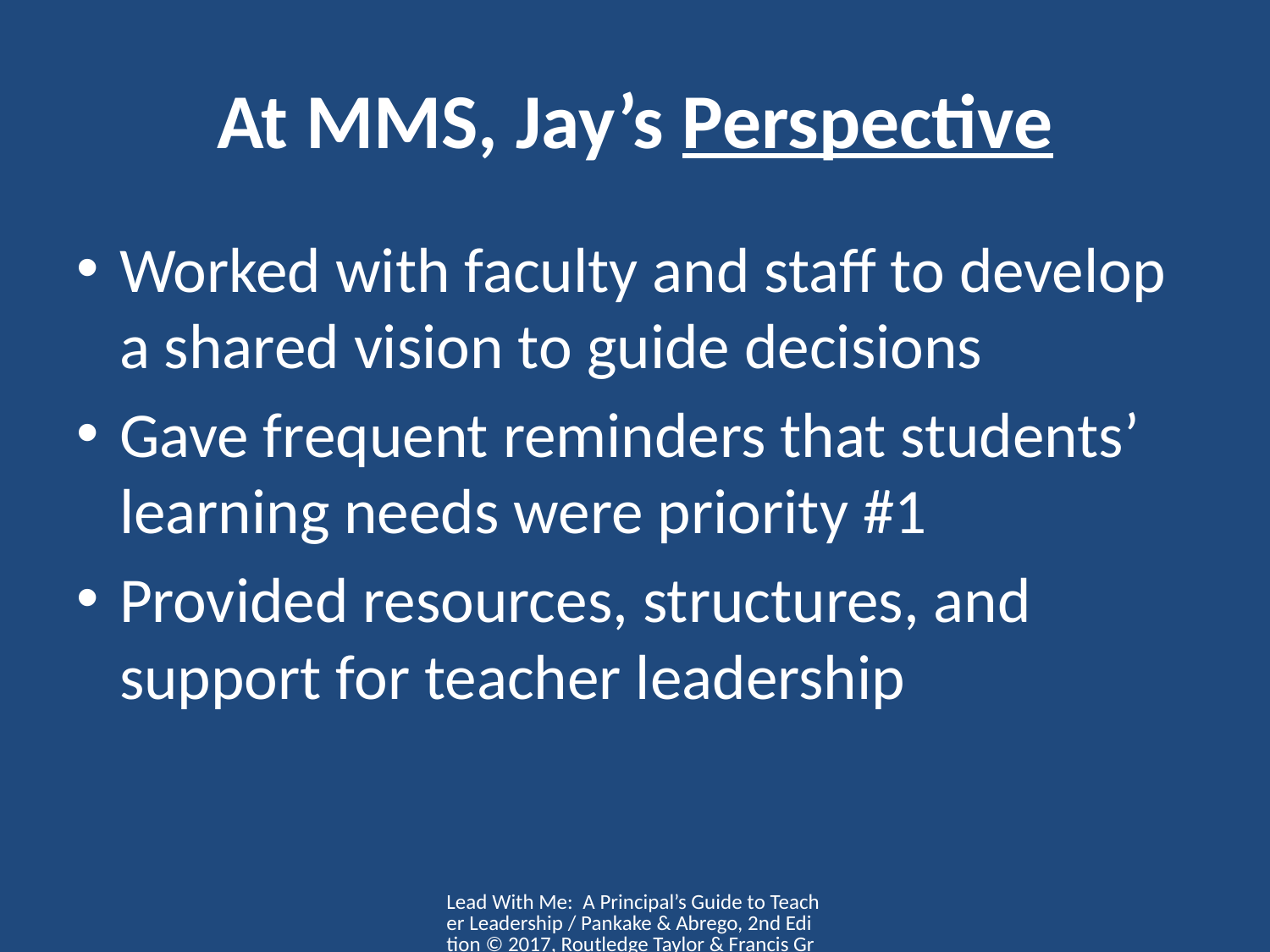

# At MMS, Jay’s Perspective
Worked with faculty and staff to develop a shared vision to guide decisions
Gave frequent reminders that students’ learning needs were priority #1
Provided resources, structures, and support for teacher leadership

Lead With Me:  A Principal’s Guide to Teacher Leadership / Pankake & Abrego, 2nd Edition © 2017, Routledge Taylor & Francis Group